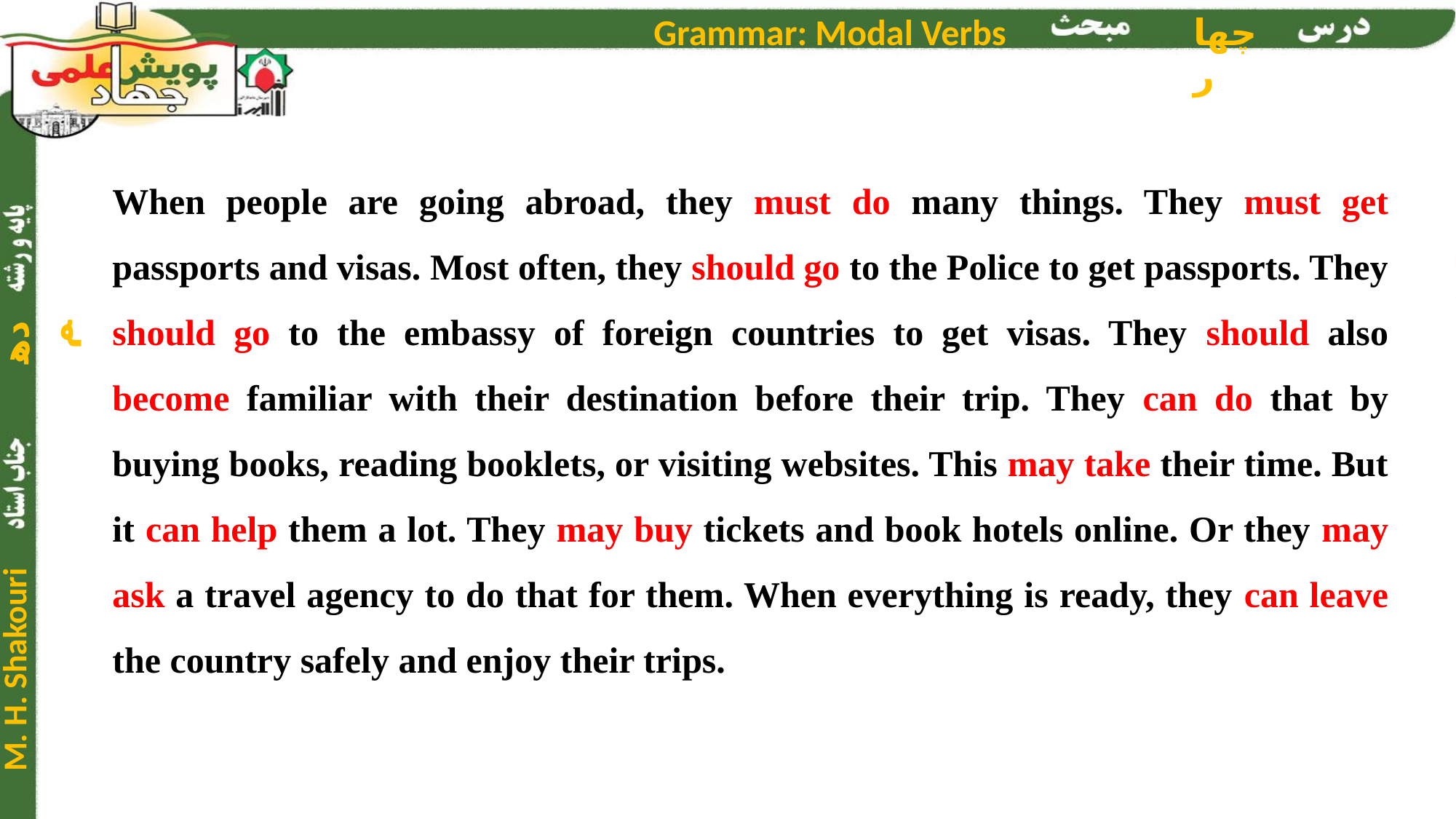

When people are going abroad, they must do many things. They must get passports and visas. Most often, they should go to the Police to get passports. They should go to the embassy of foreign countries to get visas. They should also become familiar with their destination before their trip. They can do that by buying books, reading booklets, or visiting websites. This may take their time. But it can help them a lot. They may buy tickets and book hotels online. Or they may ask a travel agency to do that for them. When everything is ready, they can leave the country safely and enjoy their trips.